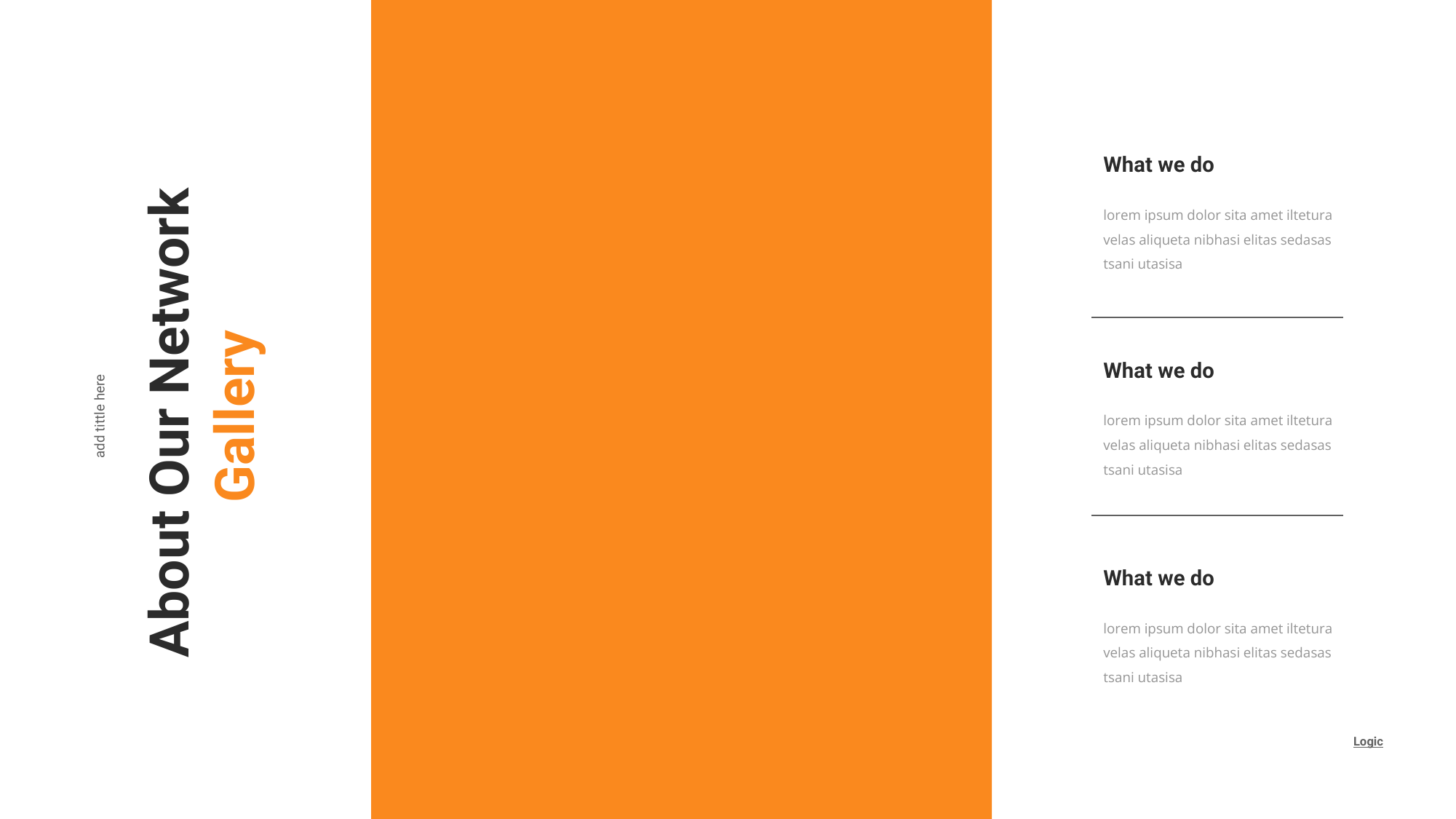

What we do
lorem ipsum dolor sita amet iltetura velas aliqueta nibhasi elitas sedasas tsani utasisa
add tittle here
About Our Network
Gallery

What we do
lorem ipsum dolor sita amet iltetura velas aliqueta nibhasi elitas sedasas tsani utasisa

What we do
lorem ipsum dolor sita amet iltetura velas aliqueta nibhasi elitas sedasas tsani utasisa
Logic